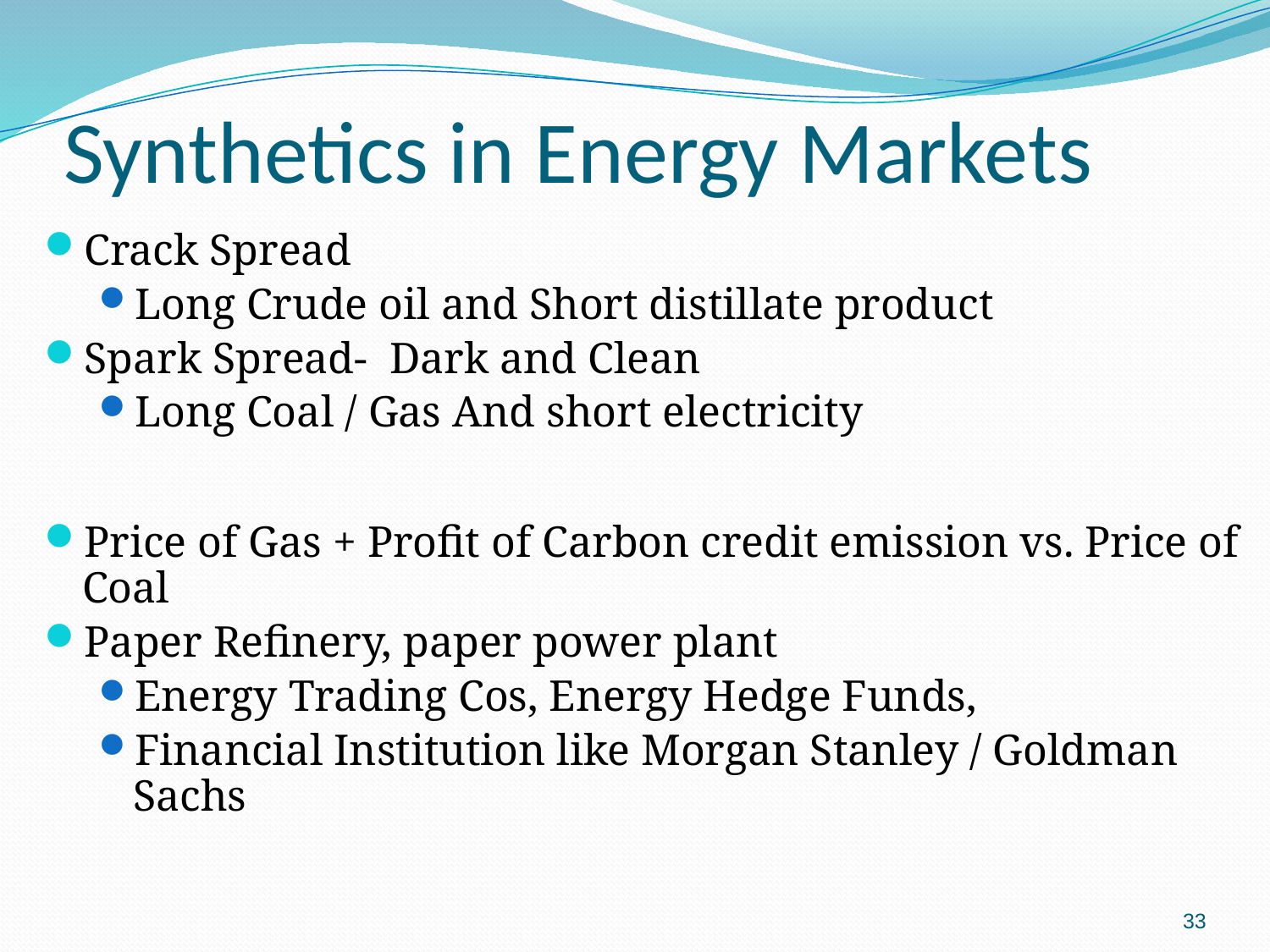

# Synthetics in Energy Markets
Crack Spread
Long Crude oil and Short distillate product
Spark Spread-  Dark and Clean
Long Coal / Gas And short electricity

Price of Gas + Profit of Carbon credit emission vs. Price of Coal
Paper Refinery, paper power plant
Energy Trading Cos, Energy Hedge Funds,
Financial Institution like Morgan Stanley / Goldman Sachs

33